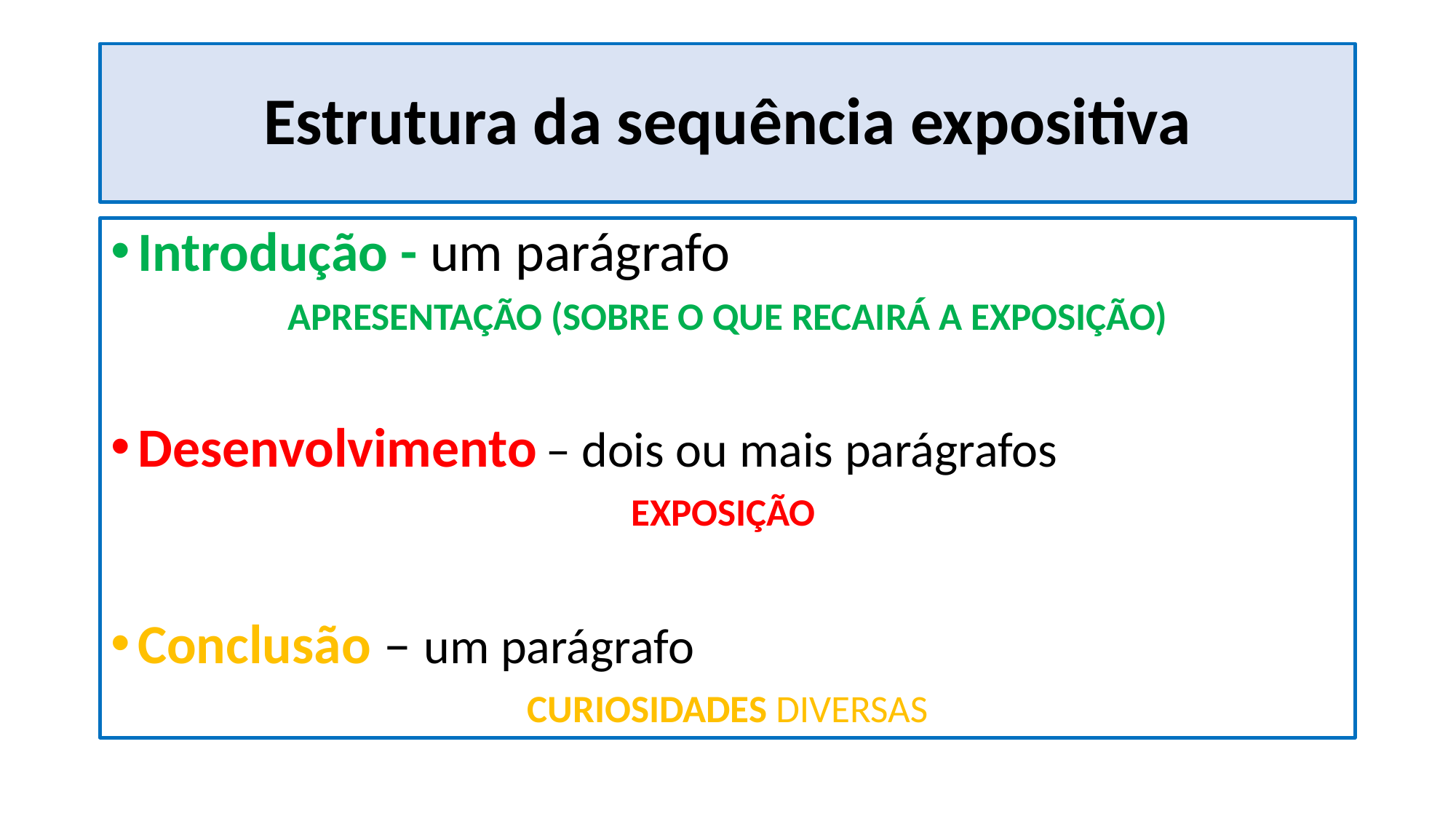

# Estrutura da sequência expositiva
Introdução - um parágrafo
APRESENTAÇÃO (SOBRE O QUE RECAIRÁ A EXPOSIÇÃO)

Desenvolvimento – dois ou mais parágrafos
EXPOSIÇÃO

Conclusão – um parágrafo
CURIOSIDADES DIVERSAS